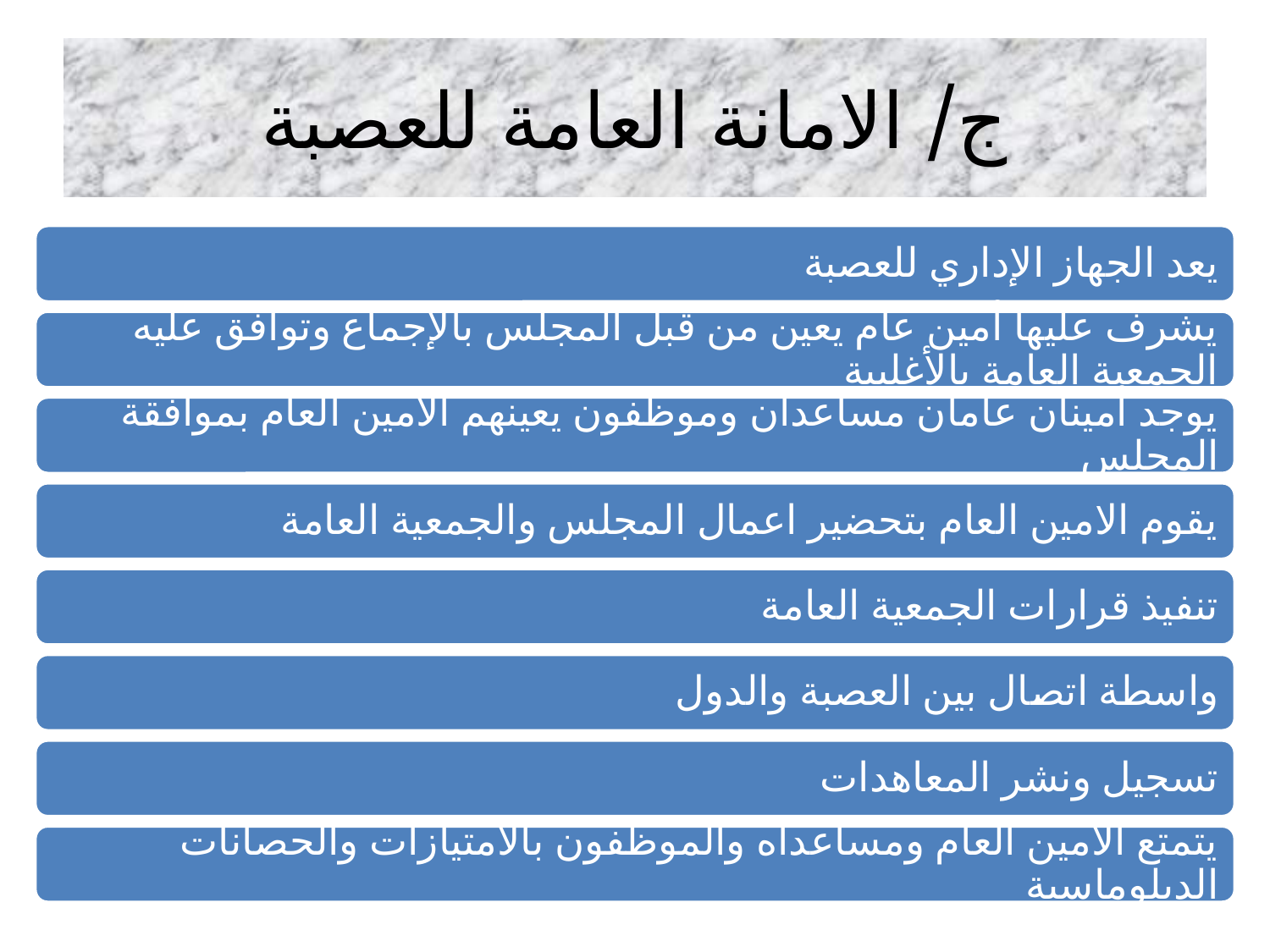

# ج/ الامانة العامة للعصبة
يعد الجهاز الإداري للعصبة
يشرف عليها أمين عام يعين من قبل المجلس بالإجماع وتوافق عليه الجمعية العامة بالأغلبية
يوجد أمينان عامان مساعدان وموظفون يعينهم الأمين العام بموافقة المجلس
يقوم الامين العام بتحضير اعمال المجلس والجمعية العامة
تنفيذ قرارات الجمعية العامة
واسطة اتصال بين العصبة والدول
تسجيل ونشر المعاهدات
يتمتع الامين العام ومساعداه والموظفون بالامتيازات والحصانات الدبلوماسية